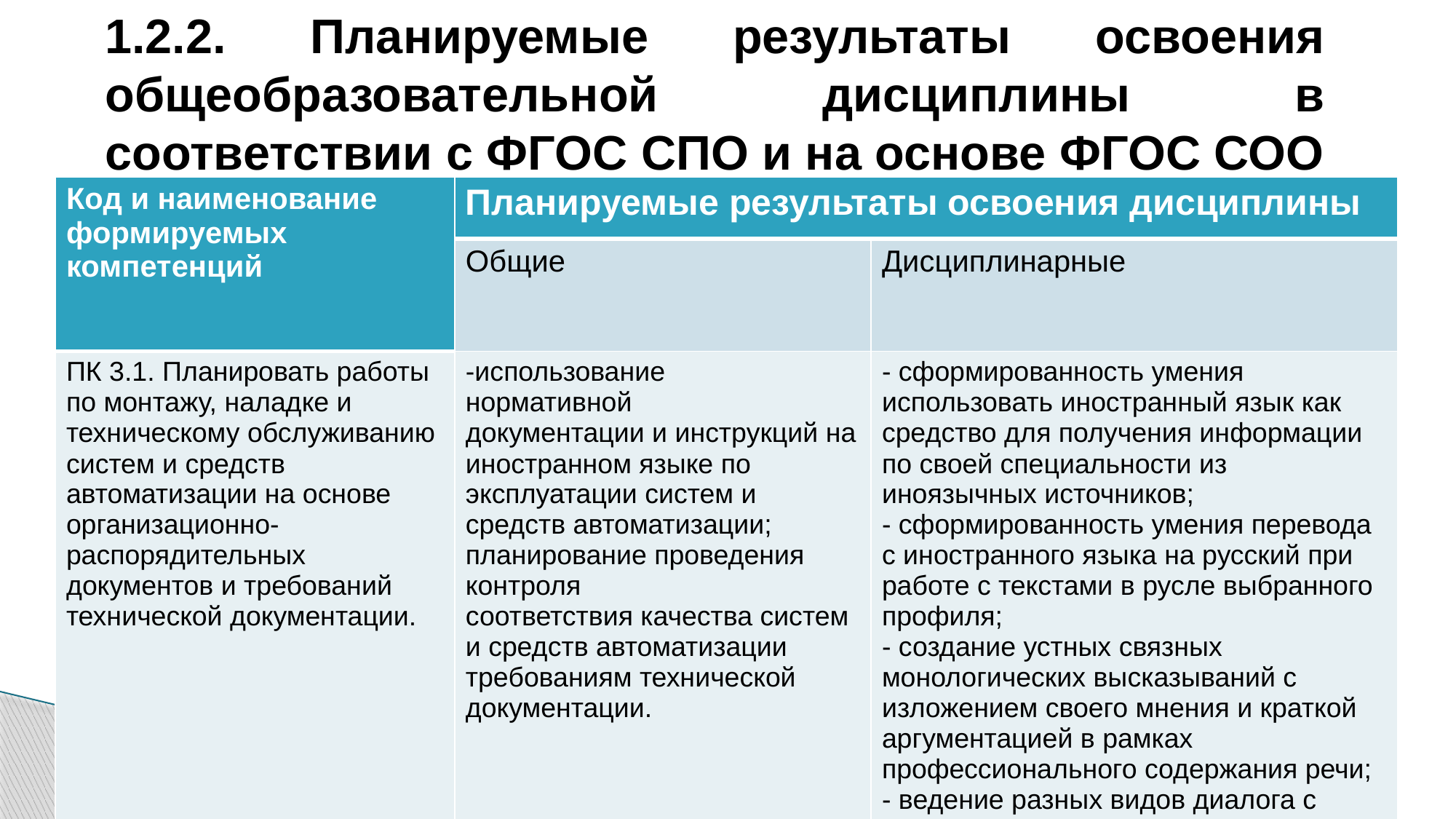

1.2.2. Планируемые результаты освоения общеобразовательной дисциплины в соответствии с ФГОС СПО и на основе ФГОС СОО

| Код и наименование формируемых компетенций | Планируемые результаты освоения дисциплины |  |
| --- | --- | --- |
|  | Общие | Дисциплинарные |
| ПК 3.1. Планировать работы по монтажу, наладке и техническому обслуживанию систем и средств автоматизации на основе организационно-распорядительных документов и требований технической документации. | -использование нормативной документации и инструкций на иностранном языке по эксплуатации систем и средств автоматизации; планирование проведения контроля соответствия качества систем и средств автоматизации требованиям технической документации. | - сформированность умения использовать иностранный язык как средство для получения информации по своей специальности из иноязычных источников; - сформированность умения перевода с иностранного языка на русский при работе с текстами в русле выбранного профиля; - создание устных связных монологических высказываний с изложением своего мнения и краткой аргументацией в рамках профессионального содержания речи; - ведение разных видов диалога с использованием профессиональной лексики; |